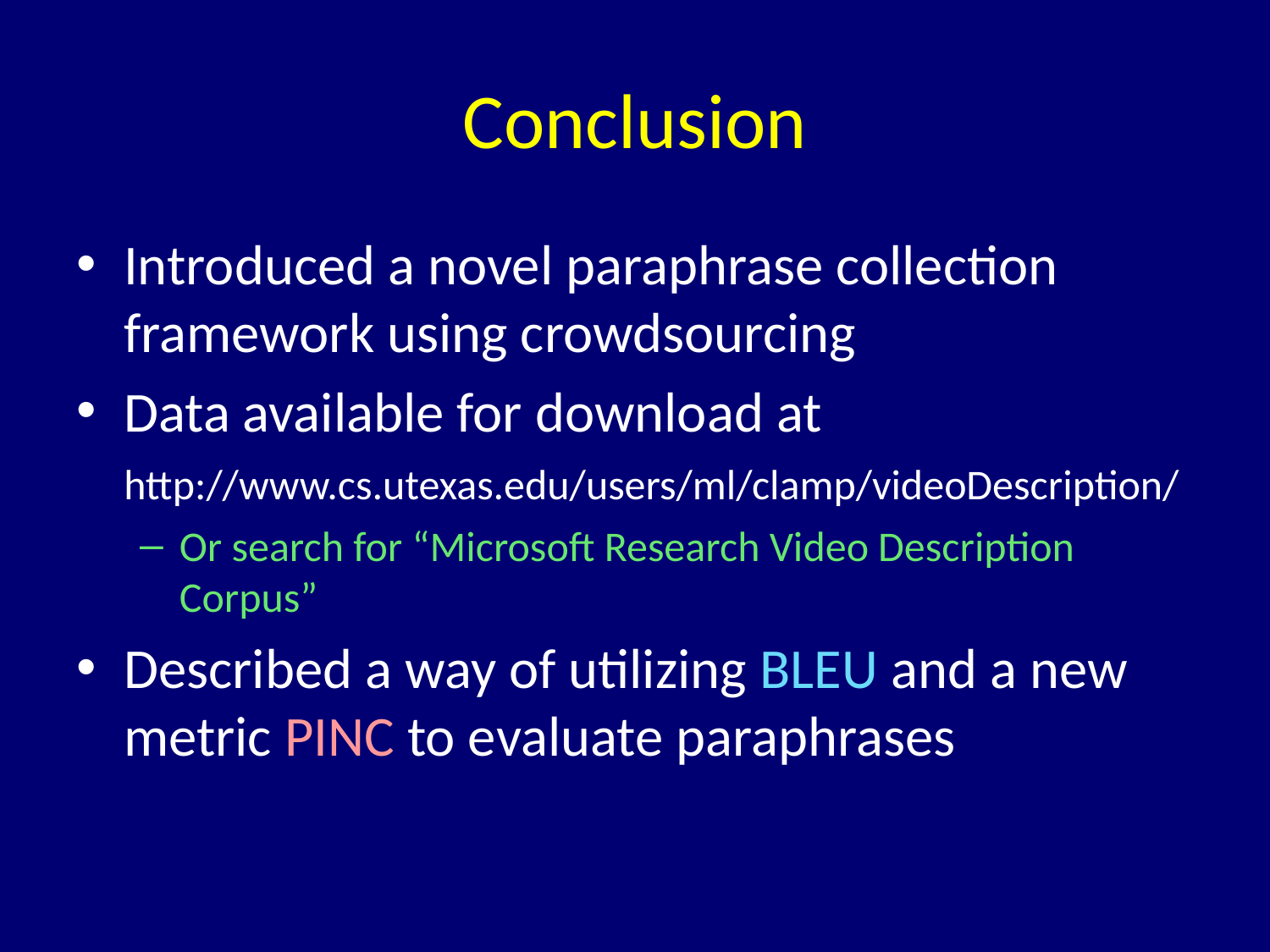

# Conclusion
Introduced a novel paraphrase collection framework using crowdsourcing
Data available for download at
   	http://www.cs.utexas.edu/users/ml/clamp/videoDescription/
Or search for “Microsoft Research Video Description Corpus”
Described a way of utilizing BLEU and a new metric PINC to evaluate paraphrases